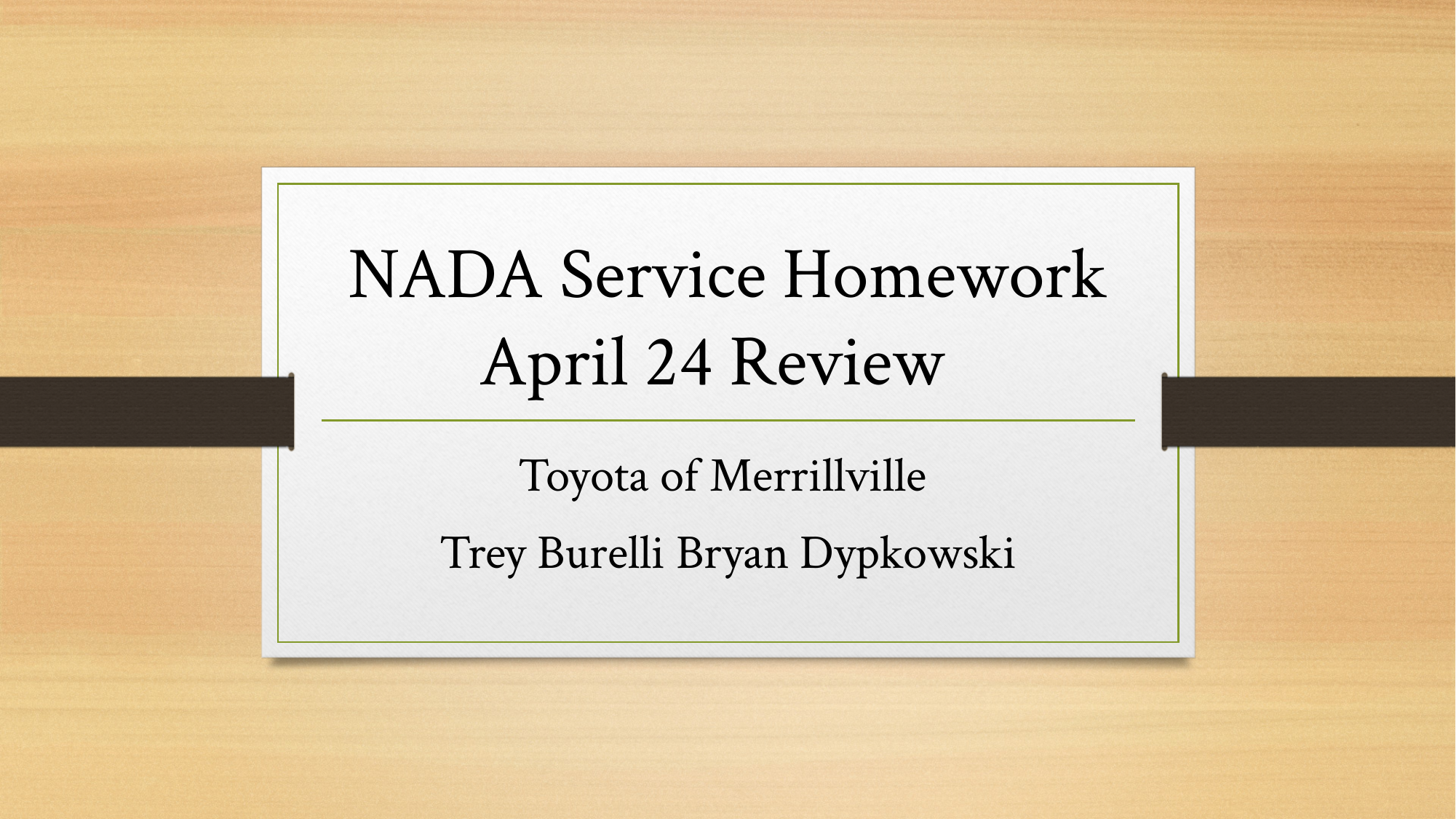

# NADA Service Homework April 24 Review
Toyota of Merrillville
Trey Burelli Bryan Dypkowski